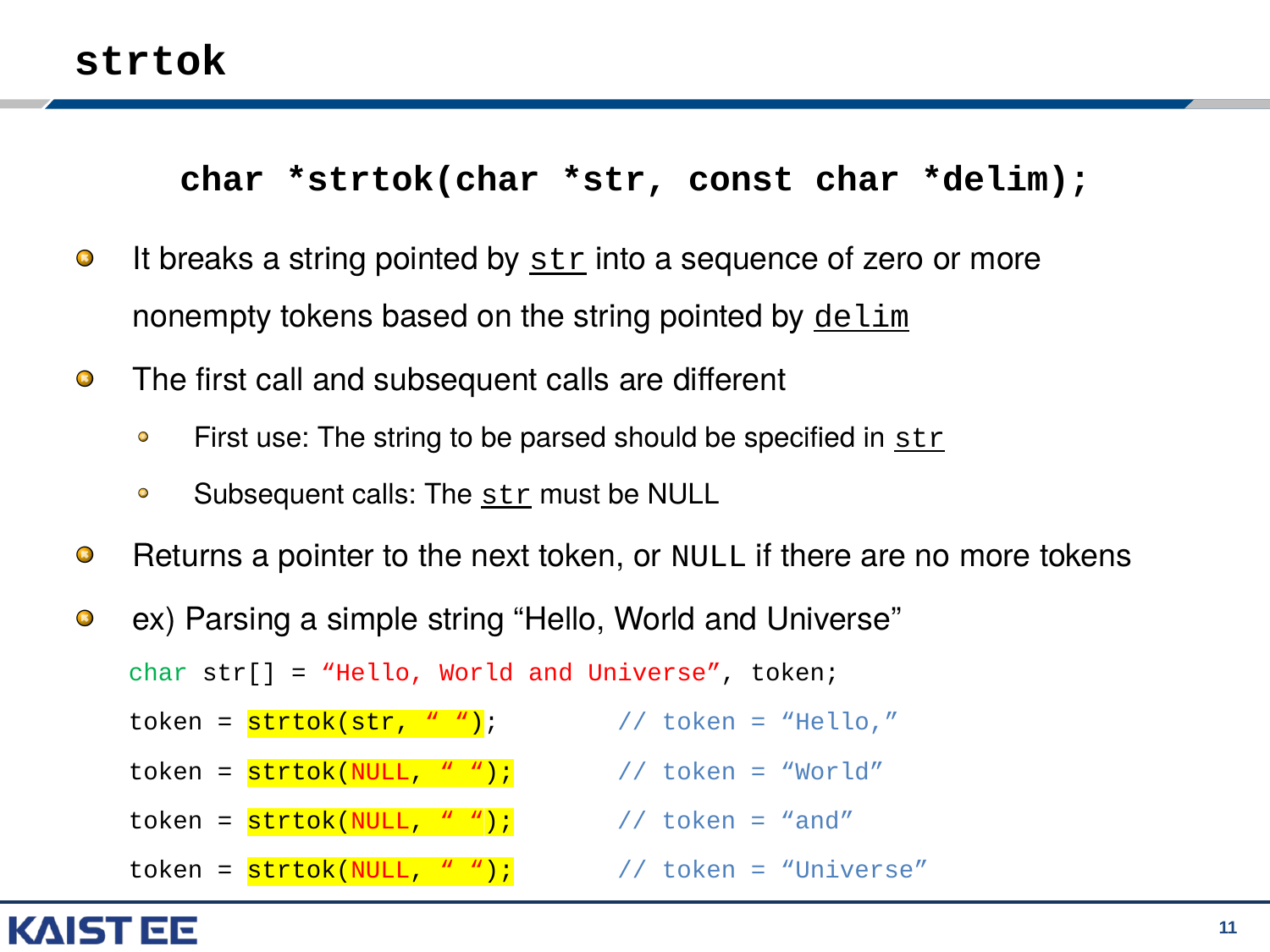

# strtok
char *strtok(char *str, const char *delim);
It breaks a string pointed by str into a sequence of zero or more nonempty tokens based on the string pointed by delim
The first call and subsequent calls are different
First use: The string to be parsed should be specified in str
Subsequent calls: The str must be NULL
Returns a pointer to the next token, or NULL if there are no more tokens
ex) Parsing a simple string “Hello, World and Universe”
char str[] = “Hello, World and Universe”, token;
token = strtok(str, “ “);        // token = “Hello,”
token = strtok(NULL, “ “);       // token = “World”
token = strtok(NULL, “ “);       // token = “and”
token = strtok(NULL, “ “);       // token = “Universe”